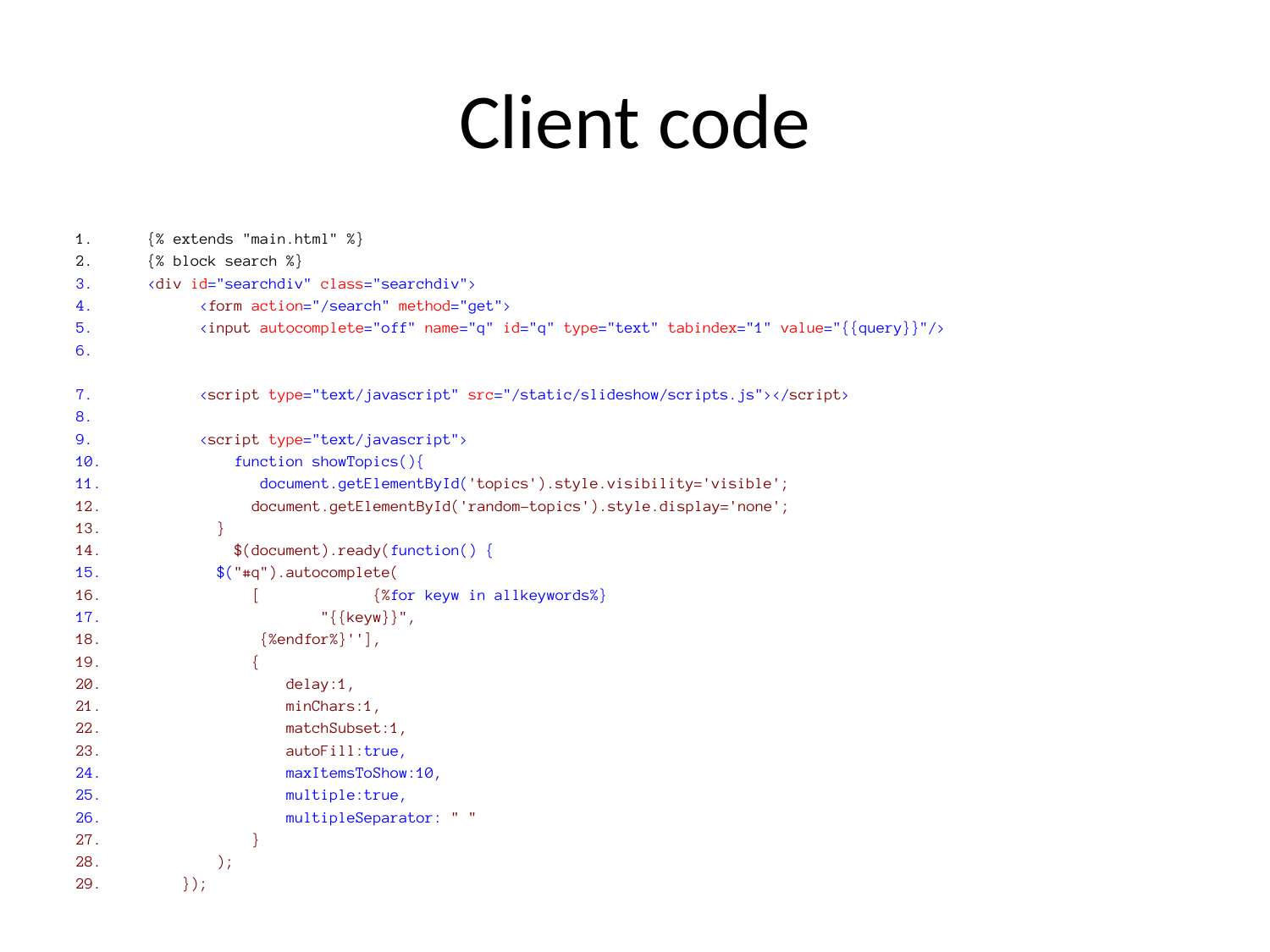

# Client code
{% extends "main.html" %}
{% block search %}
<div id="searchdiv" class="searchdiv">
      <form action="/search" method="get">
      <input autocomplete="off" name="q" id="q" type="text" tabindex="1" value="{{query}}"/>

      <script type="text/javascript" src="/static/slideshow/scripts.js"></script>

      <script type="text/javascript">
          function showTopics(){
             document.getElementById('topics').style.visibility='visible';
            document.getElementById('random-topics').style.display='none';
        }
          $(document).ready(function() {
        $("#q").autocomplete(
            [             {%for keyw in allkeywords%}
                    "{{keyw}}",
             {%endfor%}''],
            {
                delay:1,
                minChars:1,
                matchSubset:1,
                autoFill:true,
                maxItemsToShow:10,
                multiple:true,
                multipleSeparator: " "
            }
        );
    });